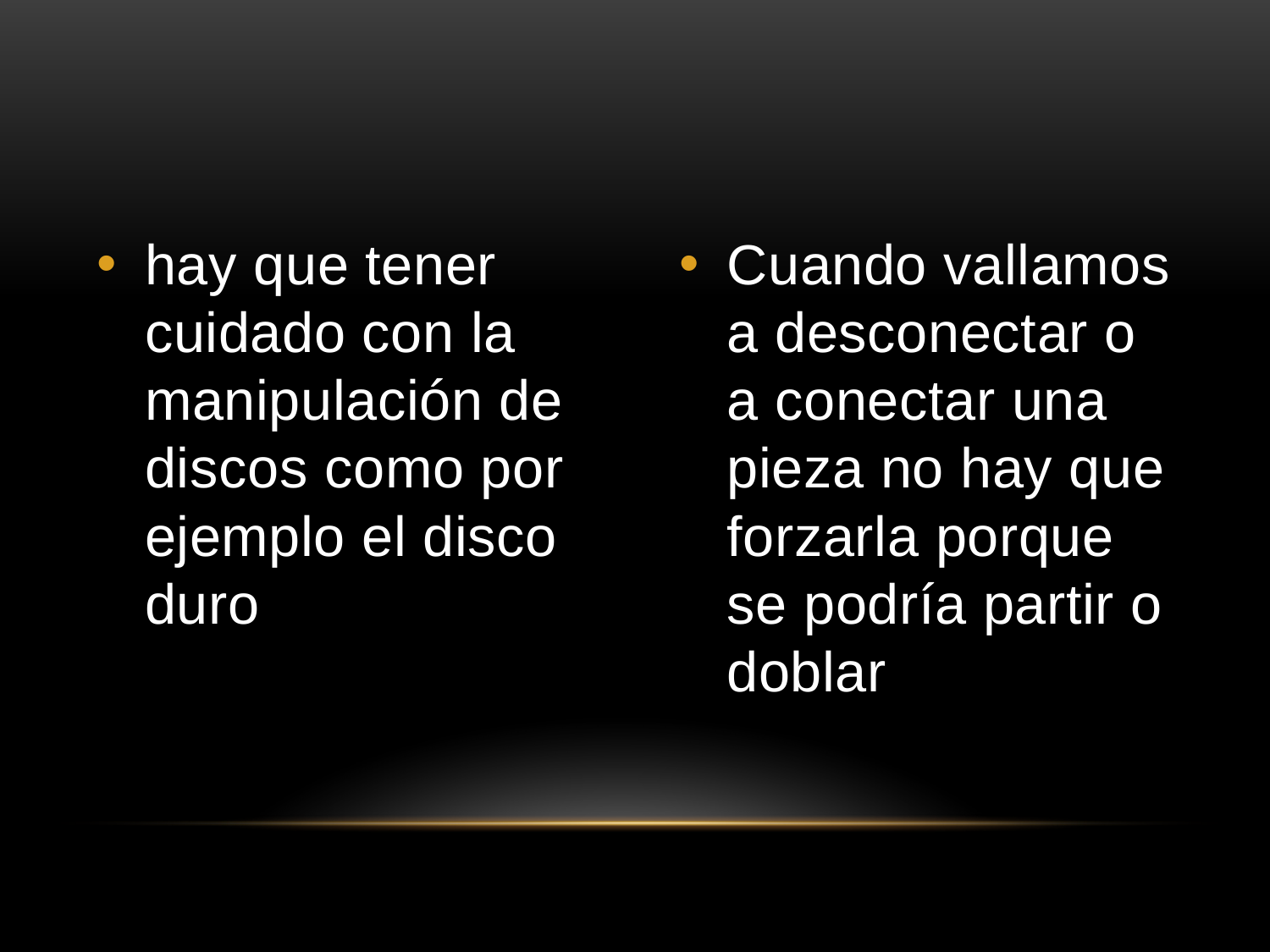

hay que tener cuidado con la manipulación de discos como por ejemplo el disco duro
Cuando vallamos a desconectar o a conectar una pieza no hay que forzarla porque se podría partir o doblar